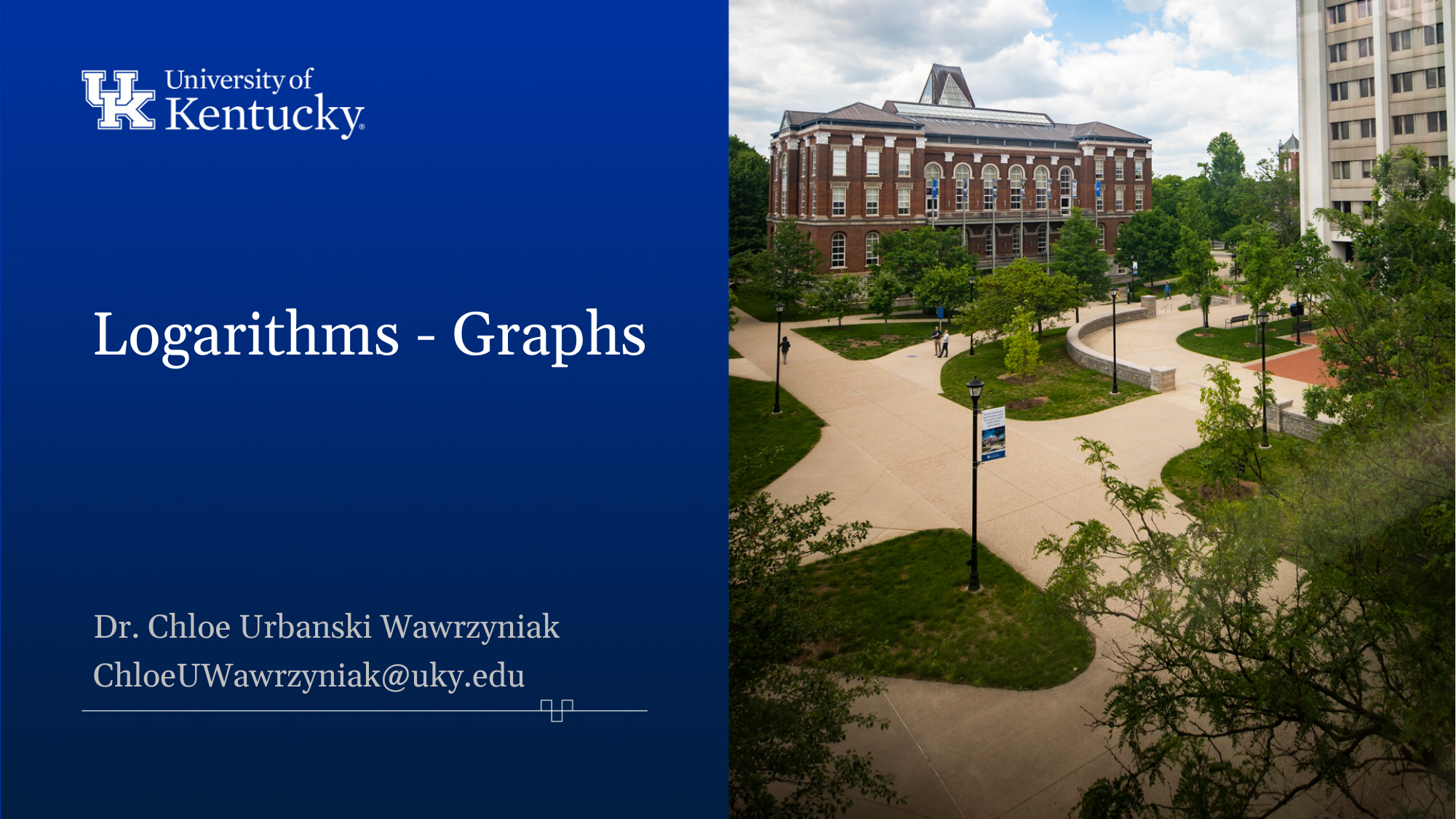

# Logarithms - Graphs
Dr. Chloe Urbanski Wawrzyniak
ChloeUWawrzyniak@uky.edu